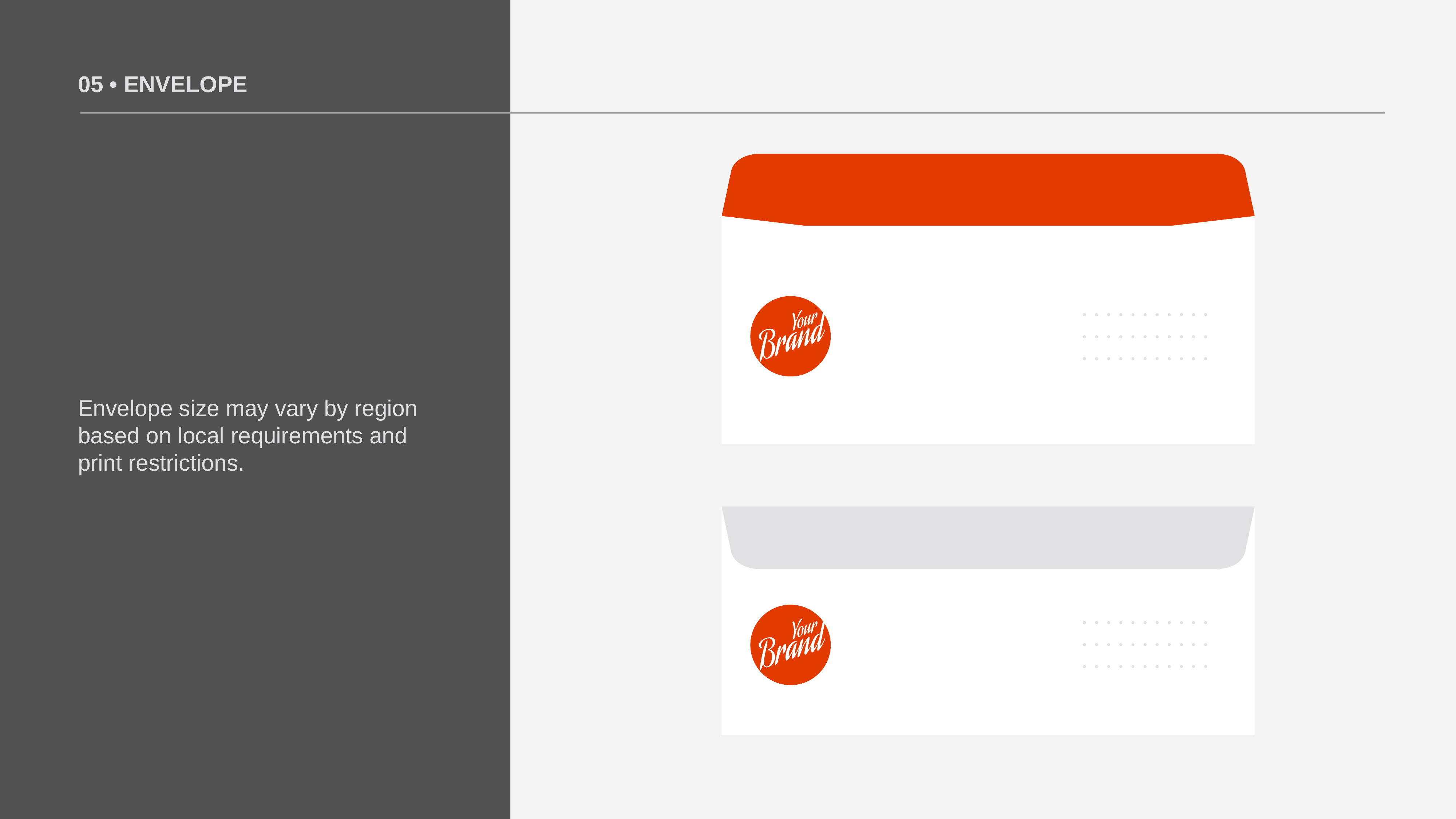

05 • ENVELOPE

Envelope size may vary by region based on local requirements and print restrictions.